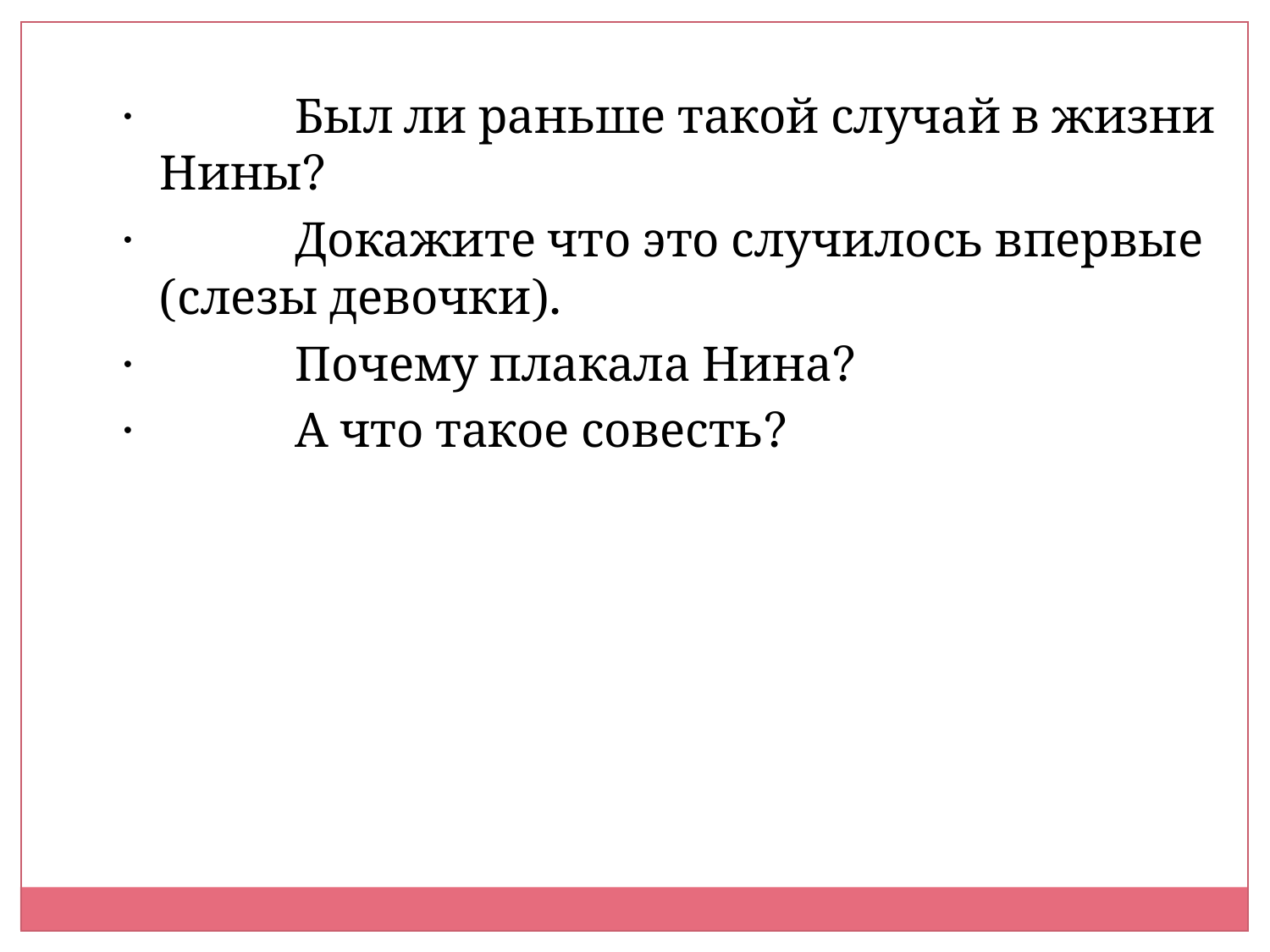

·              Был ли раньше такой случай в жизни Нины?
·              Докажите что это случилось впервые (слезы девочки).
·              Почему плакала Нина?
·              А что такое совесть?